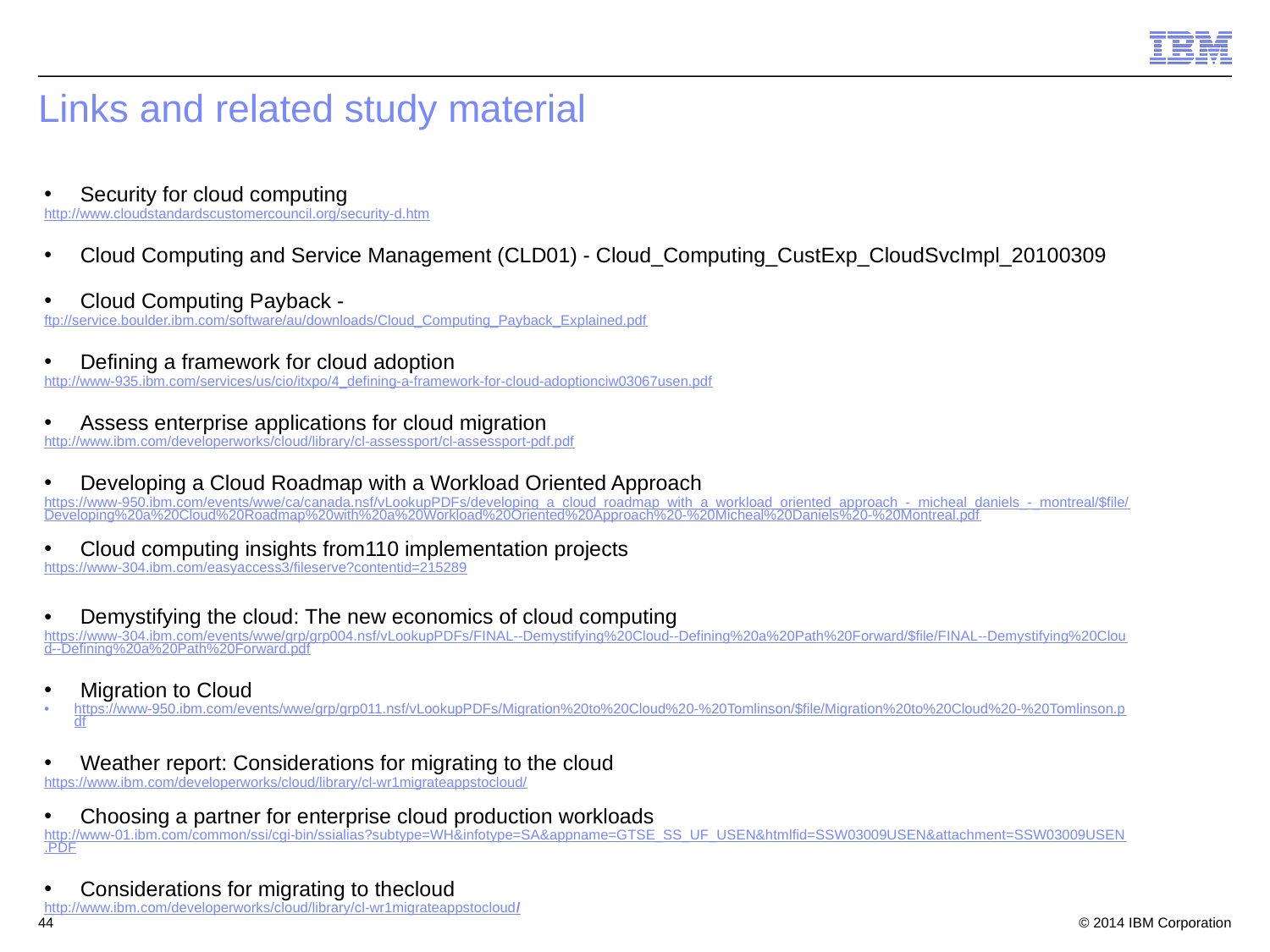

# Links and related study material
 Security for cloud computing
http://www.cloudstandardscustomercouncil.org/security-d.htm

 Cloud Computing and Service Management (CLD01) - Cloud_Computing_CustExp_CloudSvcImpl_20100309

 Cloud Computing Payback -
ftp://service.boulder.ibm.com/software/au/downloads/Cloud_Computing_Payback_Explained.pdf

 Defining a framework for cloud adoption
http://www-935.ibm.com/services/us/cio/itxpo/4_defining-a-framework-for-cloud-adoptionciw03067usen.pdf

 Assess enterprise applications for cloud migration
http://www.ibm.com/developerworks/cloud/library/cl-assessport/cl-assessport-pdf.pdf

 Developing a Cloud Roadmap with a Workload Oriented Approach
https://www-950.ibm.com/events/wwe/ca/canada.nsf/vLookupPDFs/developing_a_cloud_roadmap_with_a_workload_oriented_approach_-_micheal_daniels_-_montreal/$file/Developing%20a%20Cloud%20Roadmap%20with%20a%20Workload%20Oriented%20Approach%20-%20Micheal%20Daniels%20-%20Montreal.pdf

 Cloud computing insights from110 implementation projects
https://www-304.ibm.com/easyaccess3/fileserve?contentid=215289

 Demystifying the cloud: The new economics of cloud computing
https://www-304.ibm.com/events/wwe/grp/grp004.nsf/vLookupPDFs/FINAL--Demystifying%20Cloud--Defining%20a%20Path%20Forward/$file/FINAL--Demystifying%20Cloud--Defining%20a%20Path%20Forward.pdf

 Migration to Cloud
https://www-950.ibm.com/events/wwe/grp/grp011.nsf/vLookupPDFs/Migration%20to%20Cloud%20-%20Tomlinson/$file/Migration%20to%20Cloud%20-%20Tomlinson.pdf

 Weather report: Considerations for migrating to the cloud
https://www.ibm.com/developerworks/cloud/library/cl-wr1migrateappstocloud/

 Choosing a partner for enterprise cloud production workloads
http://www-01.ibm.com/common/ssi/cgi-bin/ssialias?subtype=WH&infotype=SA&appname=GTSE_SS_UF_USEN&htmlfid=SSW03009USEN&attachment=SSW03009USEN.PDF

 Considerations for migrating to thecloud
http://www.ibm.com/developerworks/cloud/library/cl-wr1migrateappstocloud/

44